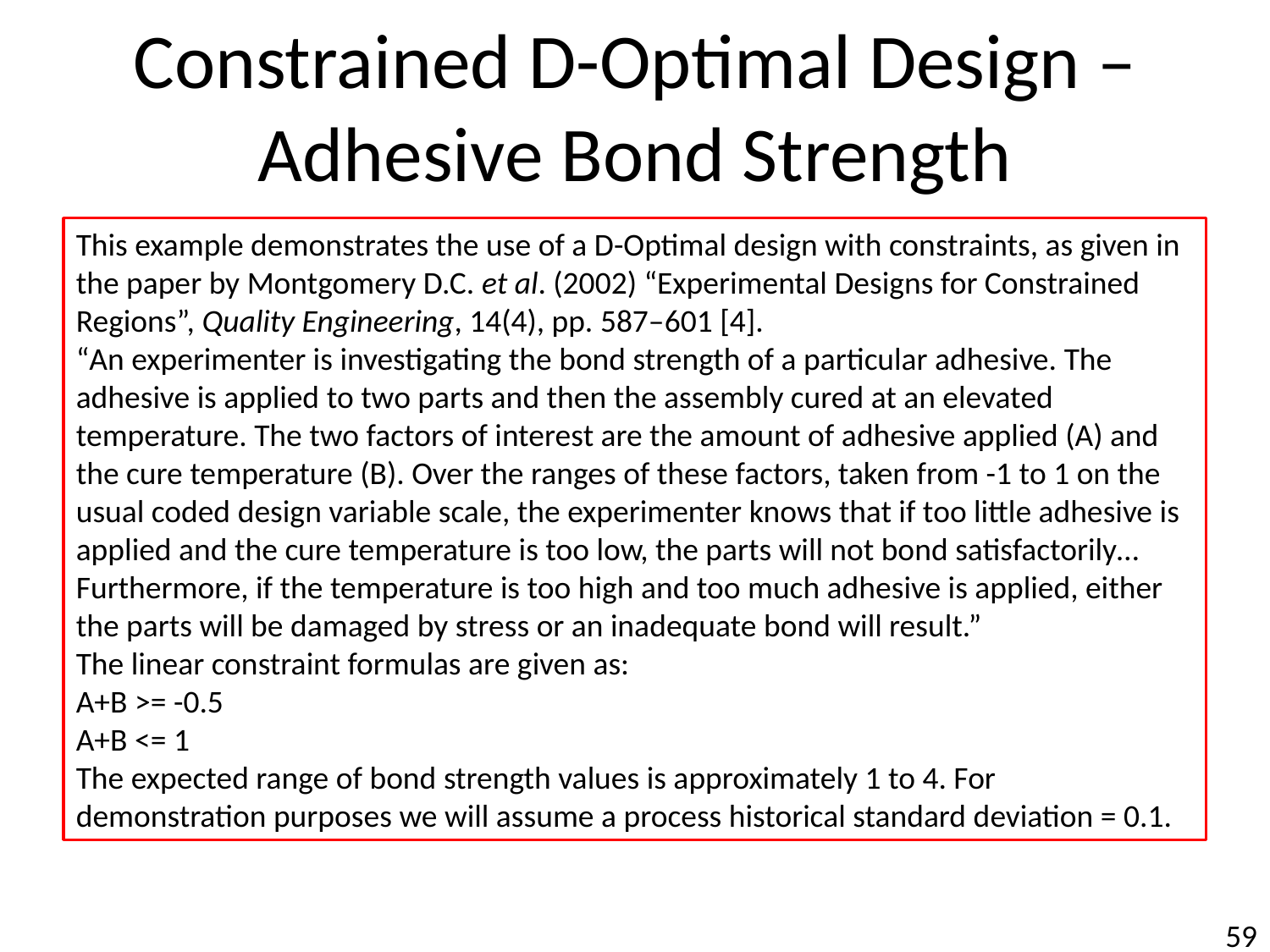

# Constrained D-Optimal Design – Adhesive Bond Strength
This example demonstrates the use of a D-Optimal design with constraints, as given in the paper by Montgomery D.C. et al. (2002) “Experimental Designs for Constrained Regions”, Quality Engineering, 14(4), pp. 587–601 [4].
“An experimenter is investigating the bond strength of a particular adhesive. The adhesive is applied to two parts and then the assembly cured at an elevated temperature. The two factors of interest are the amount of adhesive applied (A) and the cure temperature (B). Over the ranges of these factors, taken from -1 to 1 on the usual coded design variable scale, the experimenter knows that if too little adhesive is applied and the cure temperature is too low, the parts will not bond satisfactorily… Furthermore, if the temperature is too high and too much adhesive is applied, either the parts will be damaged by stress or an inadequate bond will result.”
The linear constraint formulas are given as:
A+B >= -0.5
A+B <= 1
The expected range of bond strength values is approximately 1 to 4. For demonstration purposes we will assume a process historical standard deviation = 0.1.